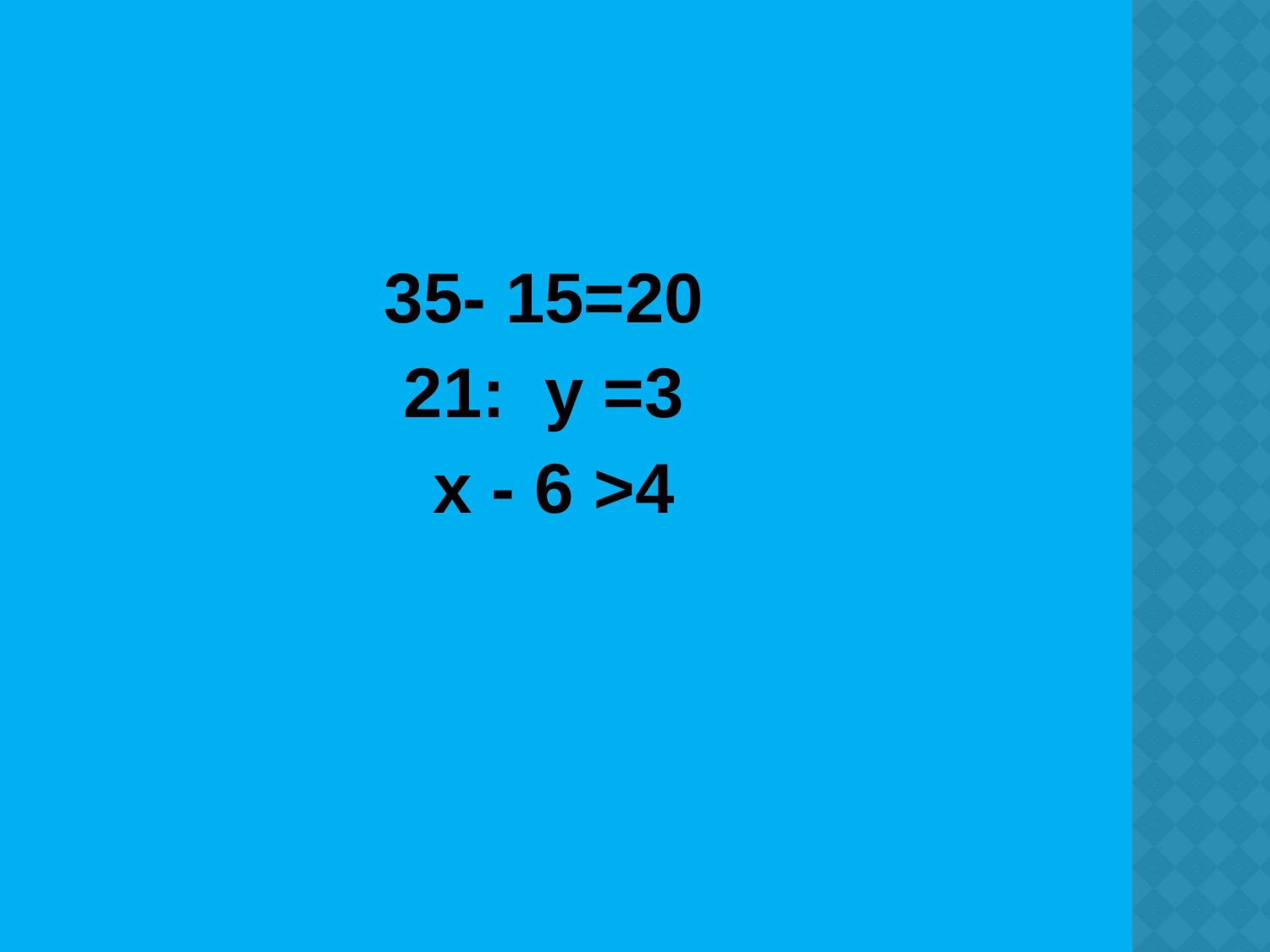

35- 15=20
21:  у =3
 х - 6 >4